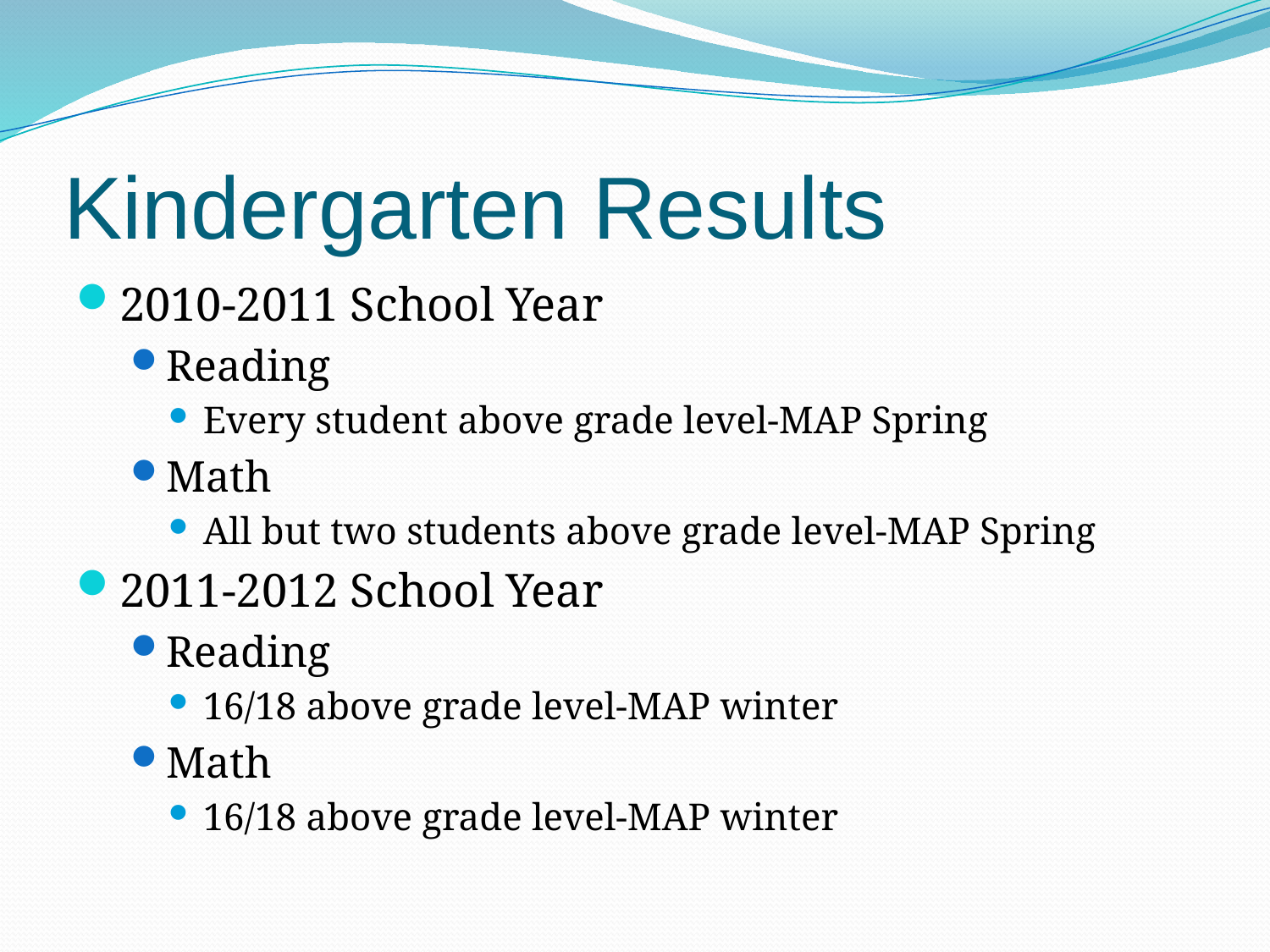

# Kindergarten Results
2010-2011 School Year
Reading
Every student above grade level-MAP Spring
Math
All but two students above grade level-MAP Spring
2011-2012 School Year
Reading
16/18 above grade level-MAP winter
Math
16/18 above grade level-MAP winter